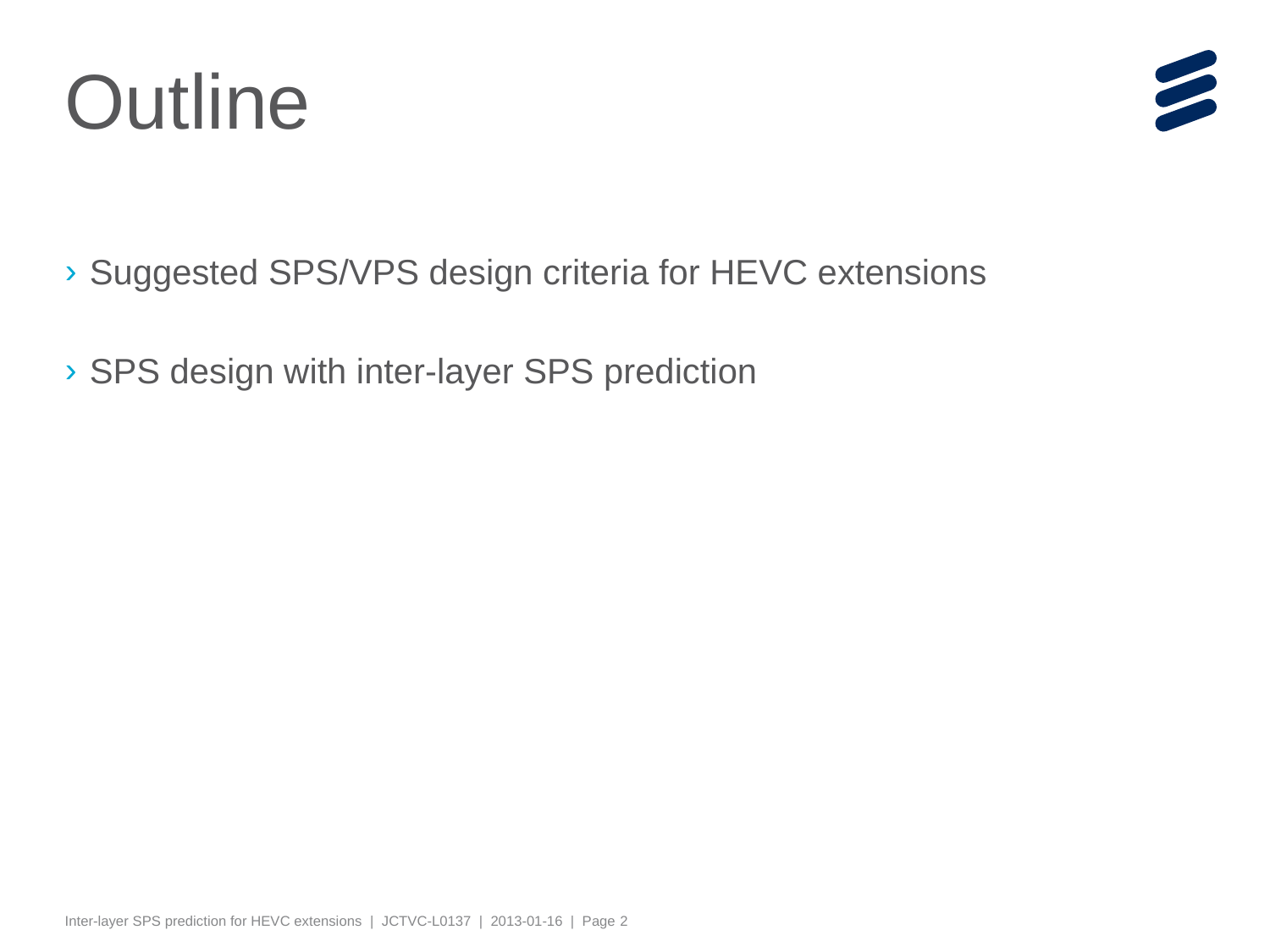

# Outline
Suggested SPS/VPS design criteria for HEVC extensions

SPS design with inter-layer SPS prediction